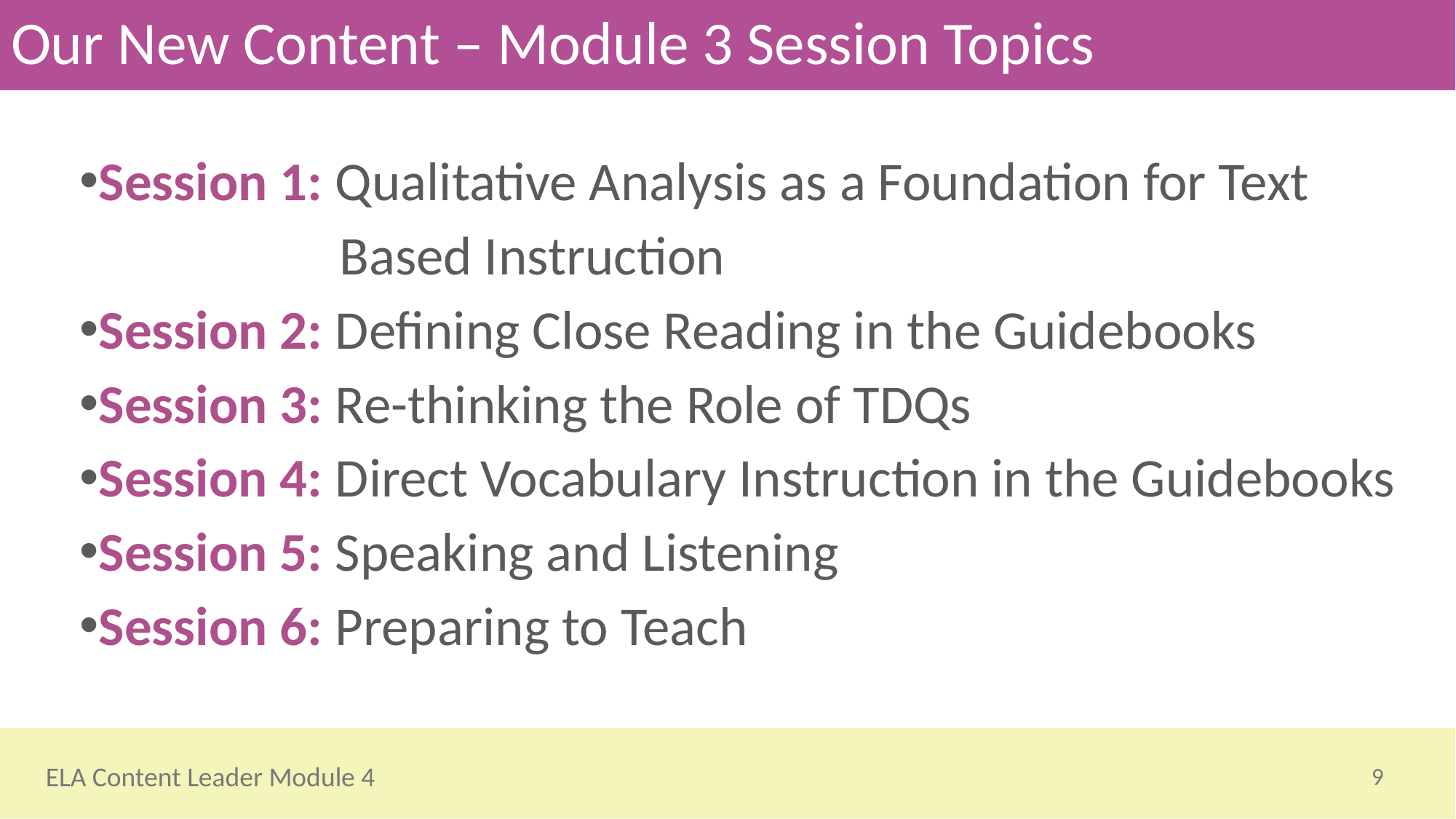

# Our New Content – Module 3 Session Topics
Session 1: Qualitative Analysis as a Foundation for Text
                     Based Instruction
Session 2: Defining Close Reading in the Guidebooks
Session 3: Re-thinking the Role of TDQs
Session 4: Direct Vocabulary Instruction in the Guidebooks
Session 5: Speaking and Listening
Session 6: Preparing to Teach
9